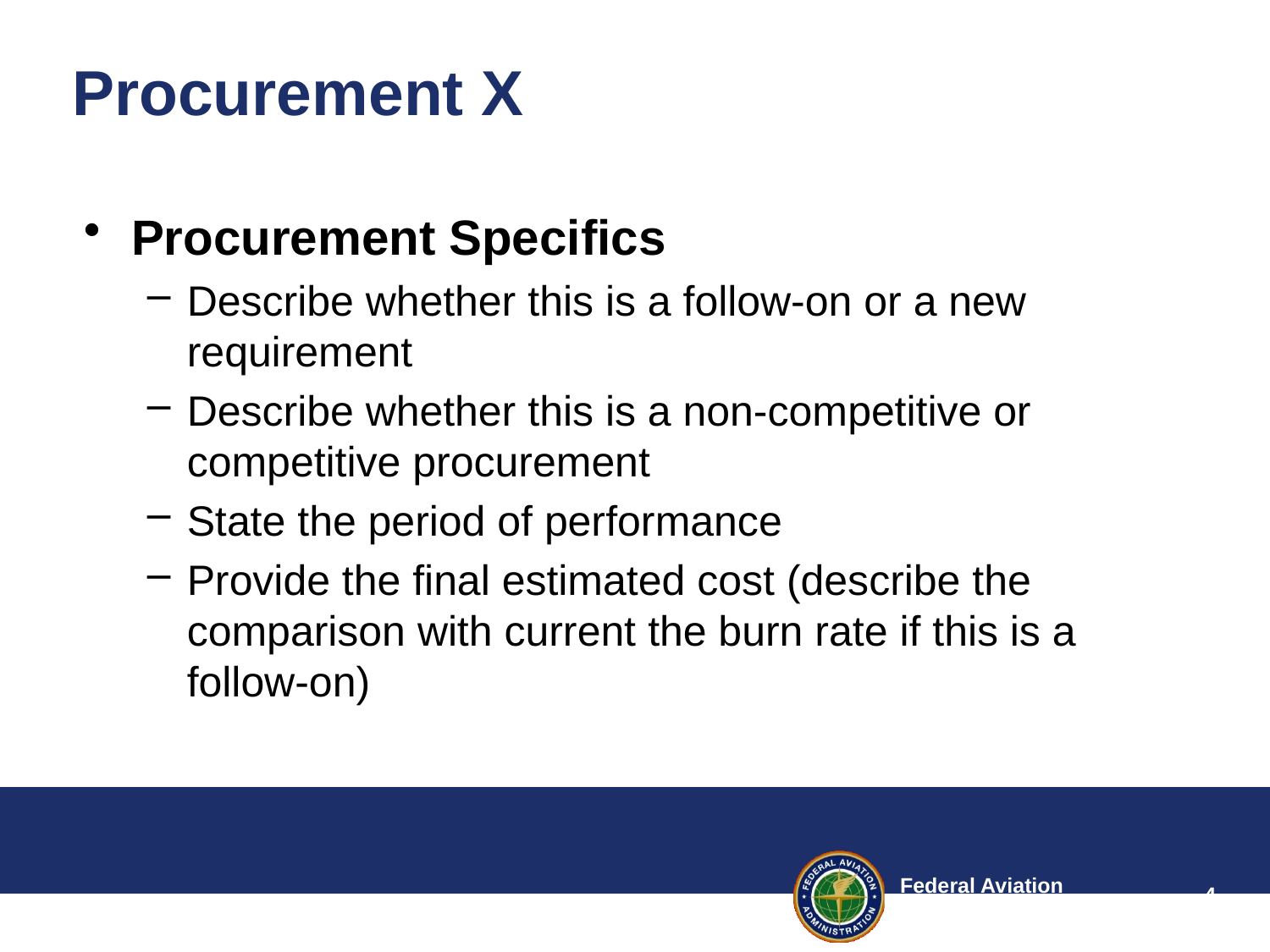

# Procurement X
Procurement Specifics
Describe whether this is a follow-on or a new requirement
Describe whether this is a non-competitive or competitive procurement
State the period of performance
Provide the final estimated cost (describe the comparison with current the burn rate if this is a follow-on)